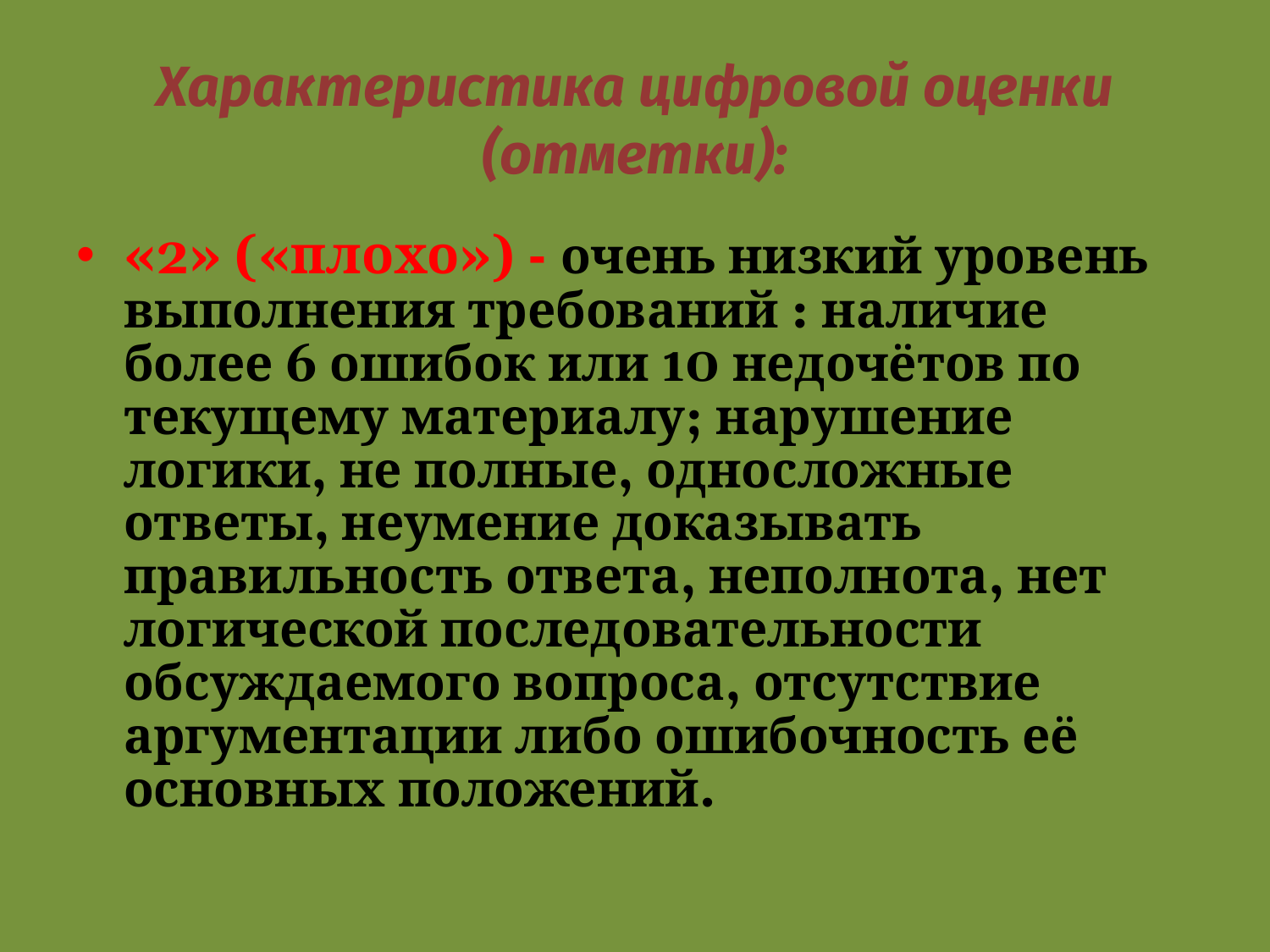

# Характеристика цифровой оценки (отметки):
«2» («плохо») - очень низкий уровень выполнения требований : наличие более 6 ошибок или 10 недочётов по текущему материалу; нарушение логики, не полные, односложные  ответы, неумение доказывать правильность ответа, неполнота, нет логической последовательности обсуждаемого вопроса, отсутствие аргументации либо ошибочность её основных положений.